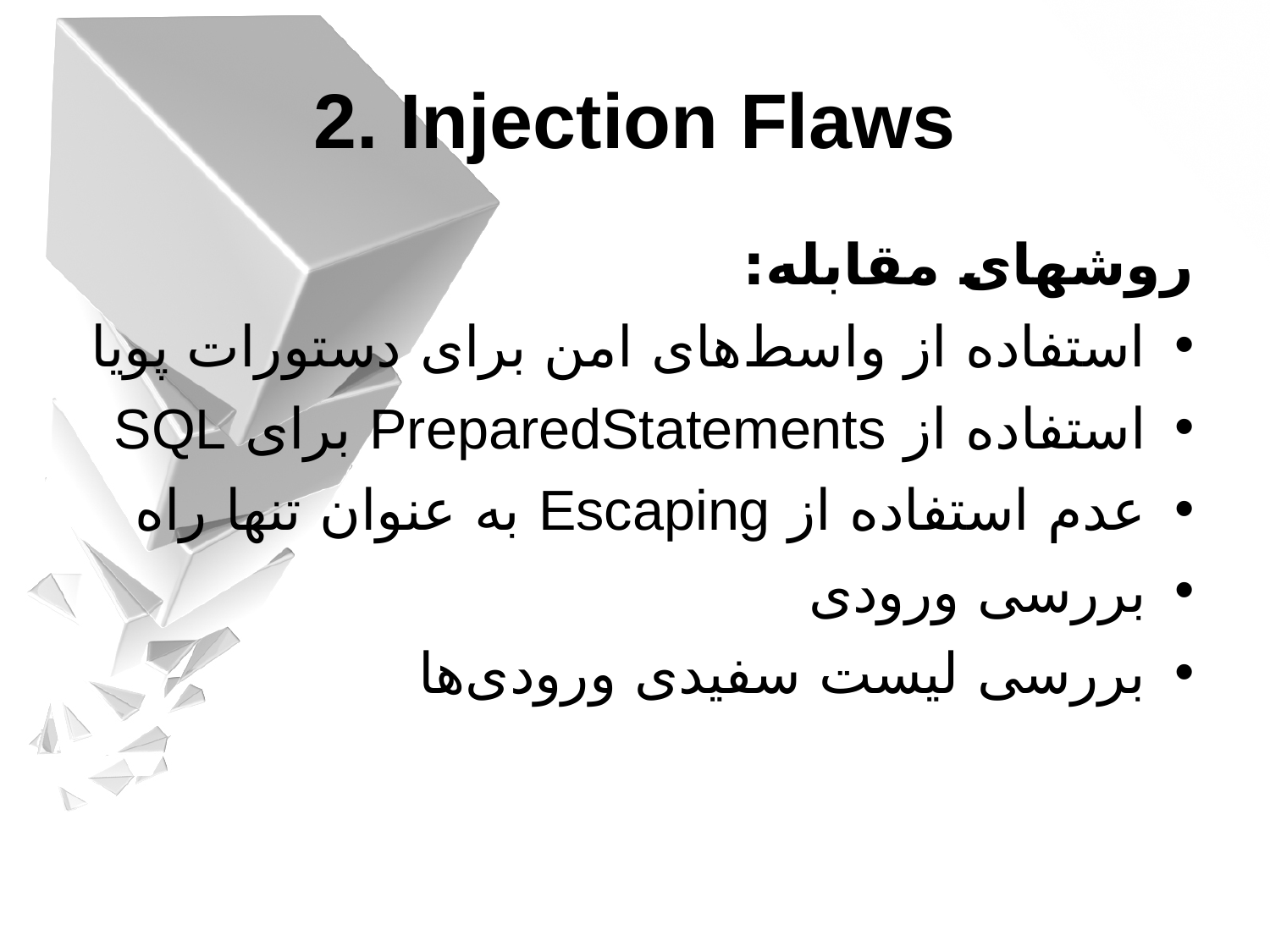

2. Injection Flaws
روشهای مقابله:
استفاده از واسط‌های امن برای دستورات پویا
استفاده از PreparedStatements برای SQL
عدم استفاده از Escaping به عنوان تنها راه
بررسی ورودی
بررسی لیست سفیدی ورود‌ی‌ها